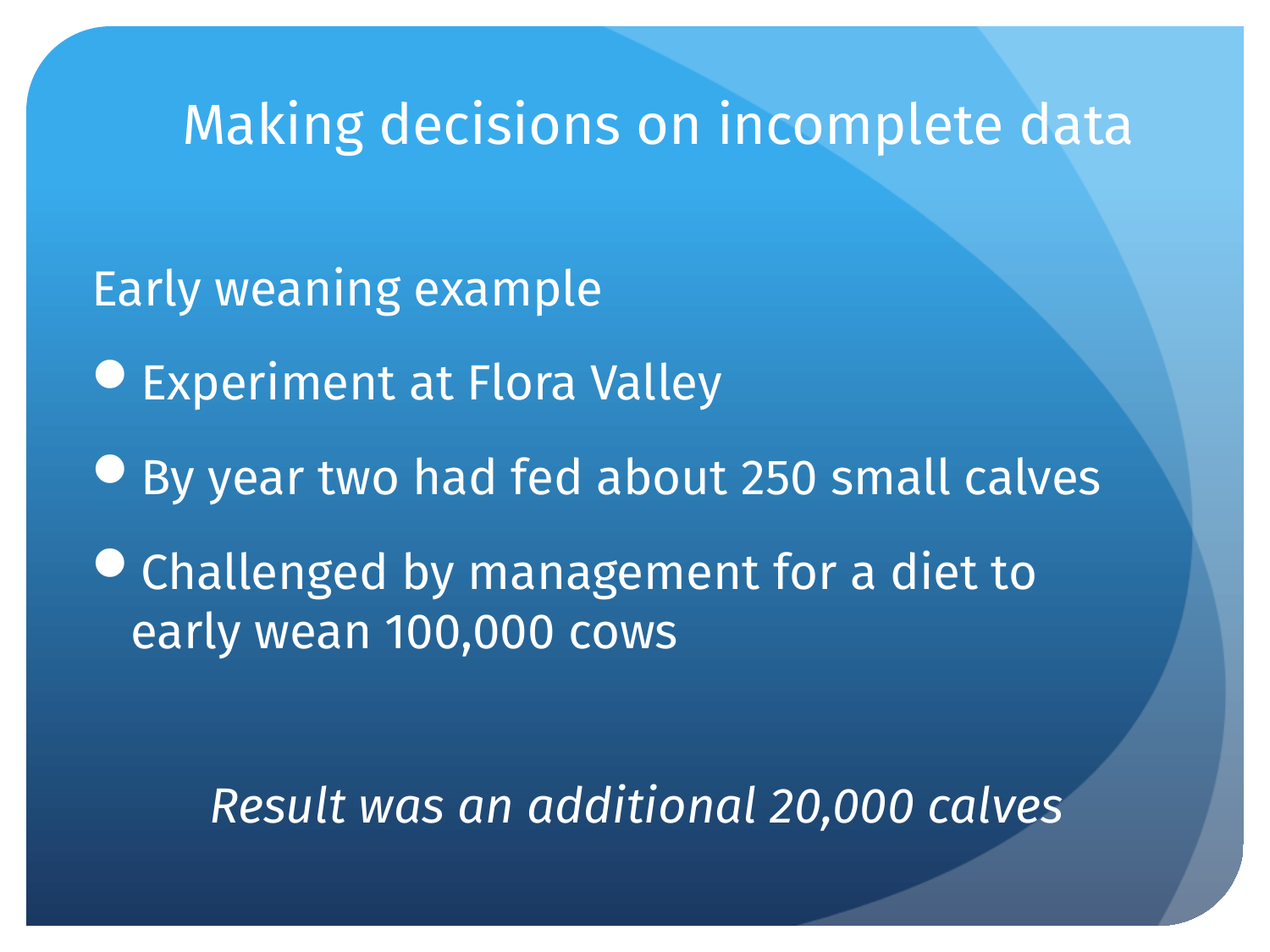

Making decisions on incomplete data
Early weaning example
Experiment at Flora Valley
By year two had fed about 250 small calves
Challenged by management for a diet to early wean 100,000 cows
Result was an additional 20,000 calves